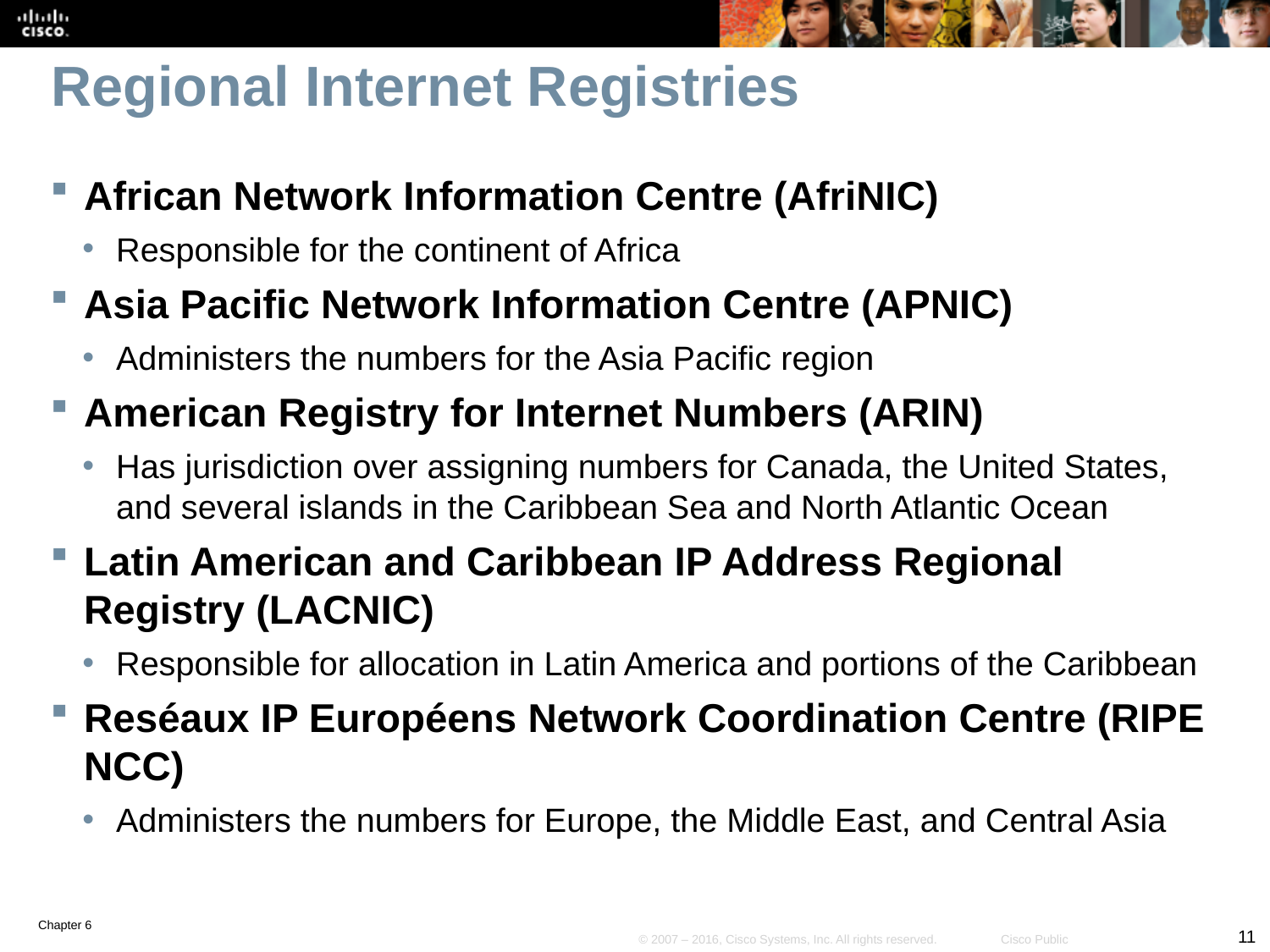

# Regional Internet Registries
African Network Information Centre (AfriNIC)
Responsible for the continent of Africa
Asia Pacific Network Information Centre (APNIC)
Administers the numbers for the Asia Pacific region
American Registry for Internet Numbers (ARIN)
Has jurisdiction over assigning numbers for Canada, the United States, and several islands in the Caribbean Sea and North Atlantic Ocean
Latin American and Caribbean IP Address Regional Registry (LACNIC)
Responsible for allocation in Latin America and portions of the Caribbean
Reséaux IP Européens Network Coordination Centre (RIPE NCC)
Administers the numbers for Europe, the Middle East, and Central Asia